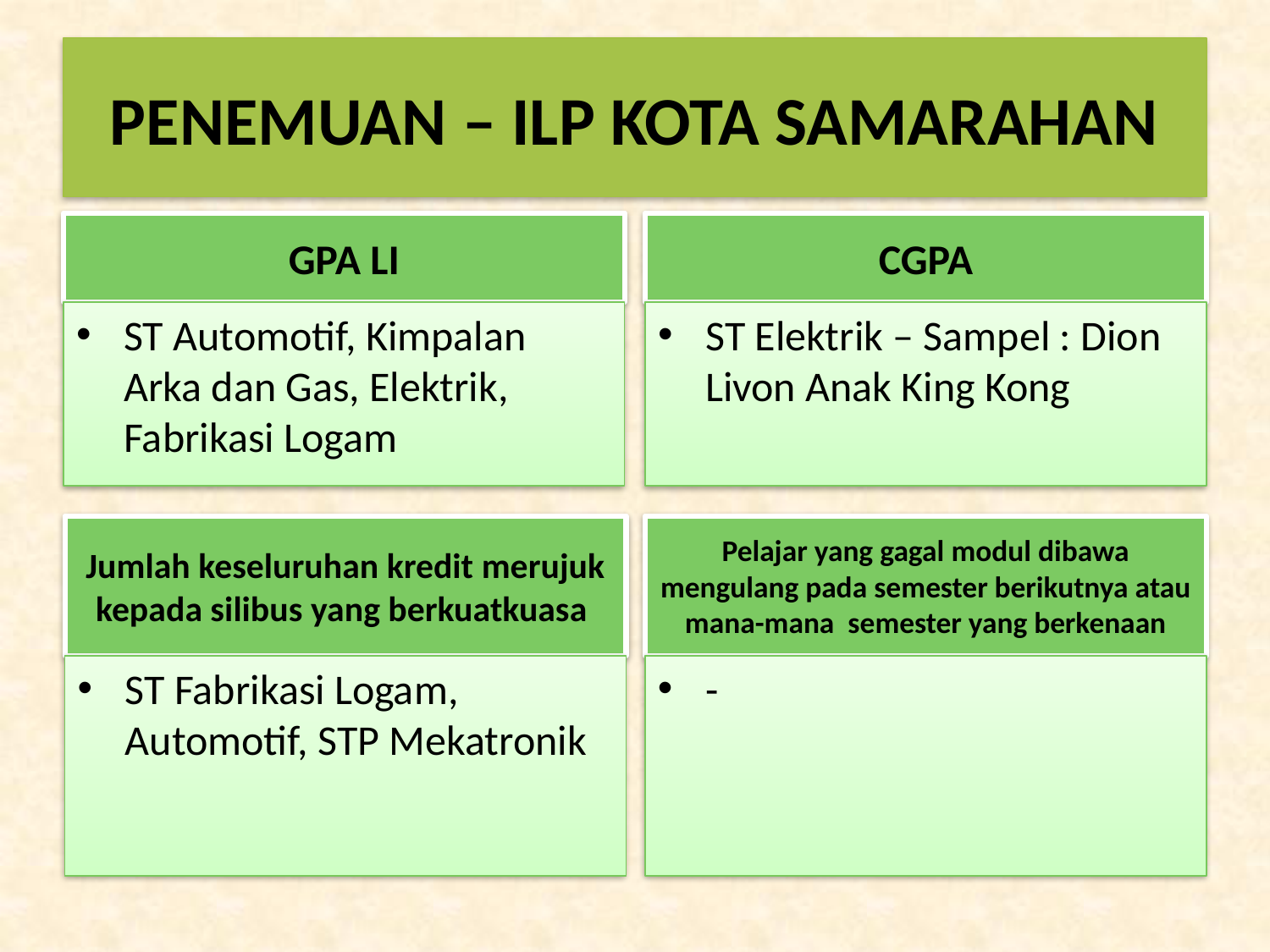

# PENEMUAN – ILP KOTA SAMARAHAN
GPA LI
CGPA
ST Automotif, Kimpalan Arka dan Gas, Elektrik, Fabrikasi Logam
ST Elektrik – Sampel : Dion Livon Anak King Kong
Jumlah keseluruhan kredit merujuk kepada silibus yang berkuatkuasa
Pelajar yang gagal modul dibawa mengulang pada semester berikutnya atau mana-mana  semester yang berkenaan
ST Fabrikasi Logam, Automotif, STP Mekatronik
-